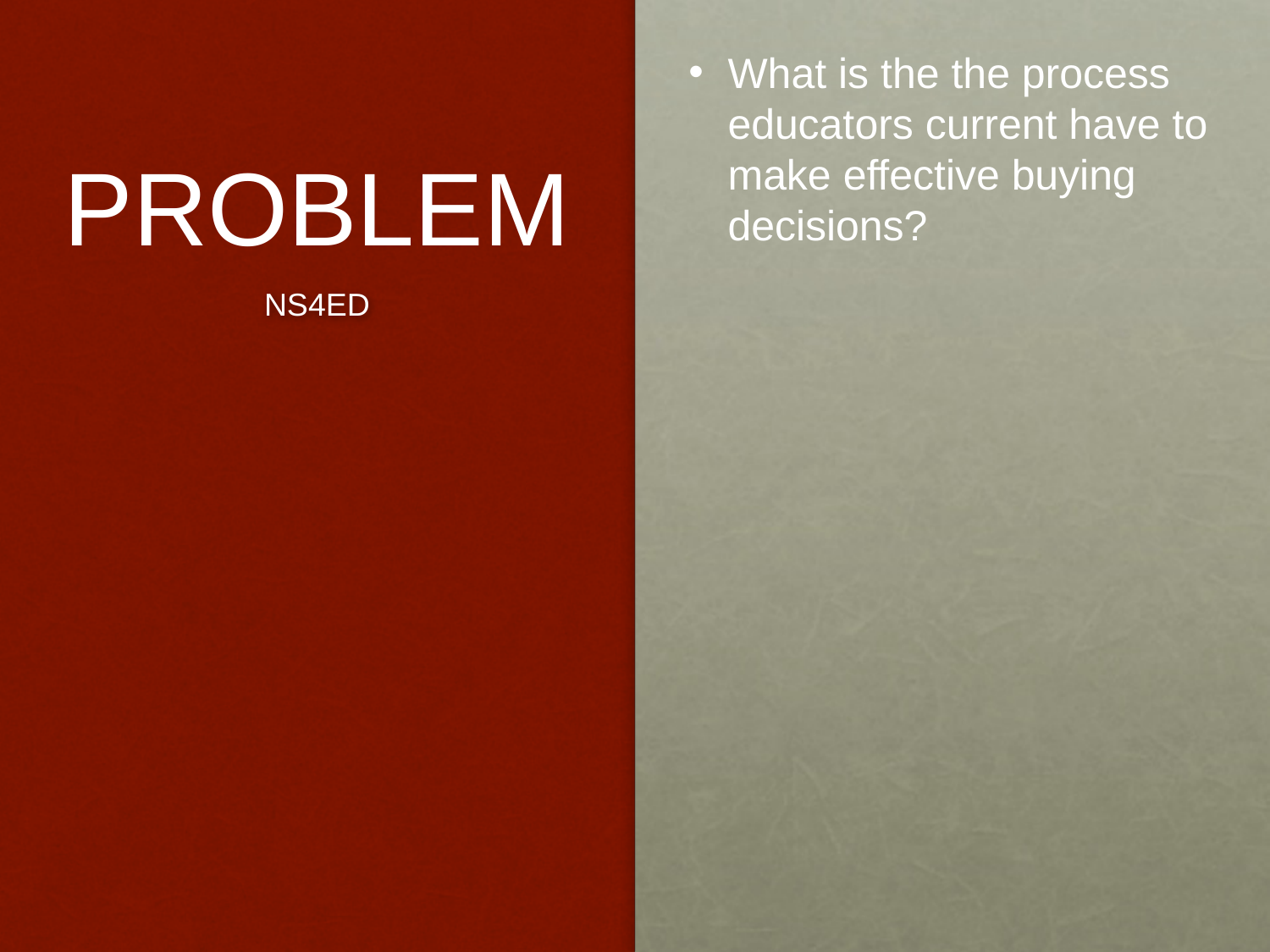

# PROBLEM
What is the the process educators current have to make effective buying decisions?
NS4ED